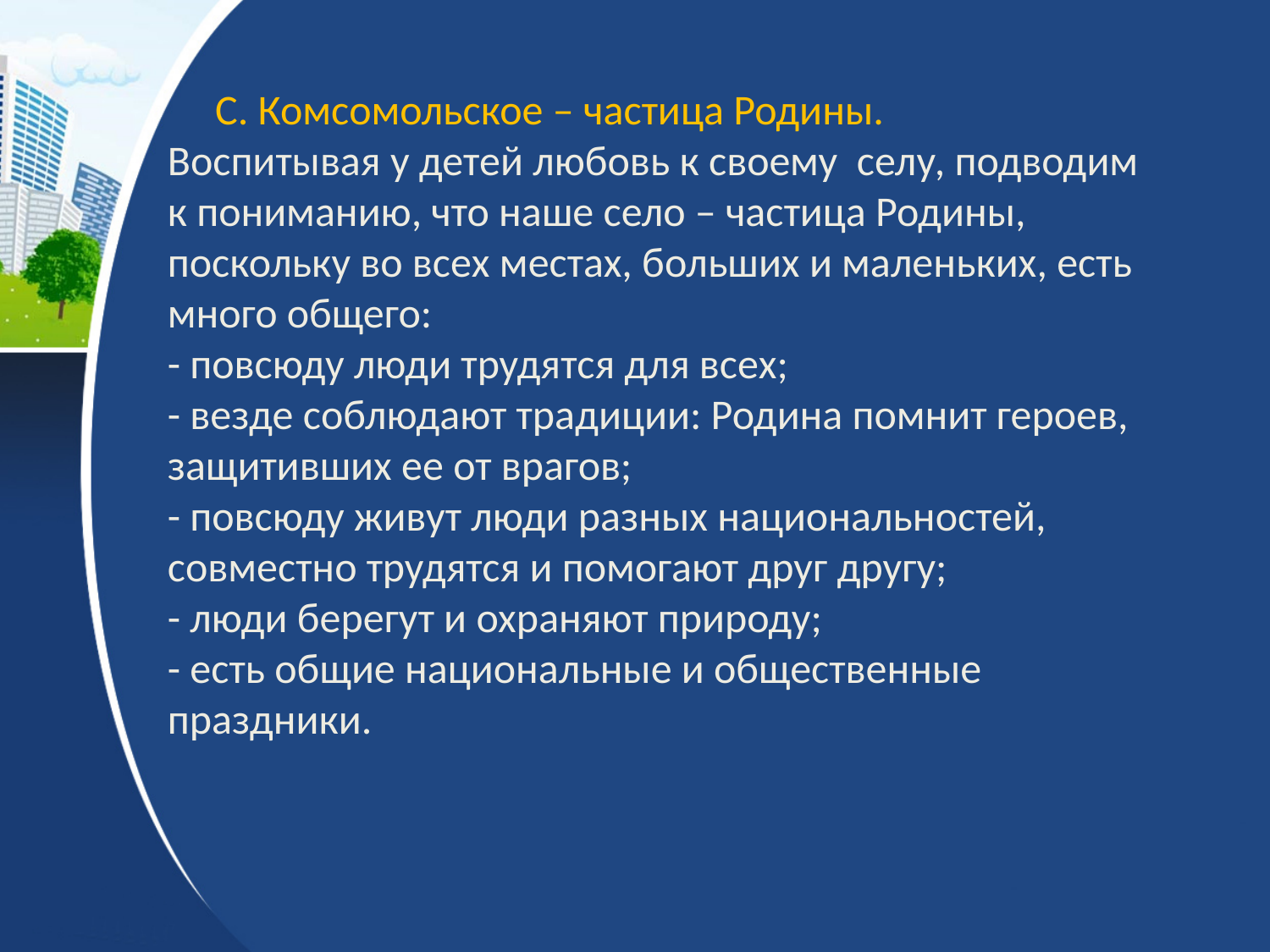

С. Комсомольское – частица Родины.
Воспитывая у детей любовь к своему  селу, подводим к пониманию, что наше село – частица Родины, поскольку во всех местах, больших и маленьких, есть много общего:
- повсюду люди трудятся для всех;
- везде соблюдают традиции: Родина помнит героев, защитивших ее от врагов;
- повсюду живут люди разных национальностей, совместно трудятся и помогают друг другу;
- люди берегут и охраняют природу;
- есть общие национальные и общественные праздники.